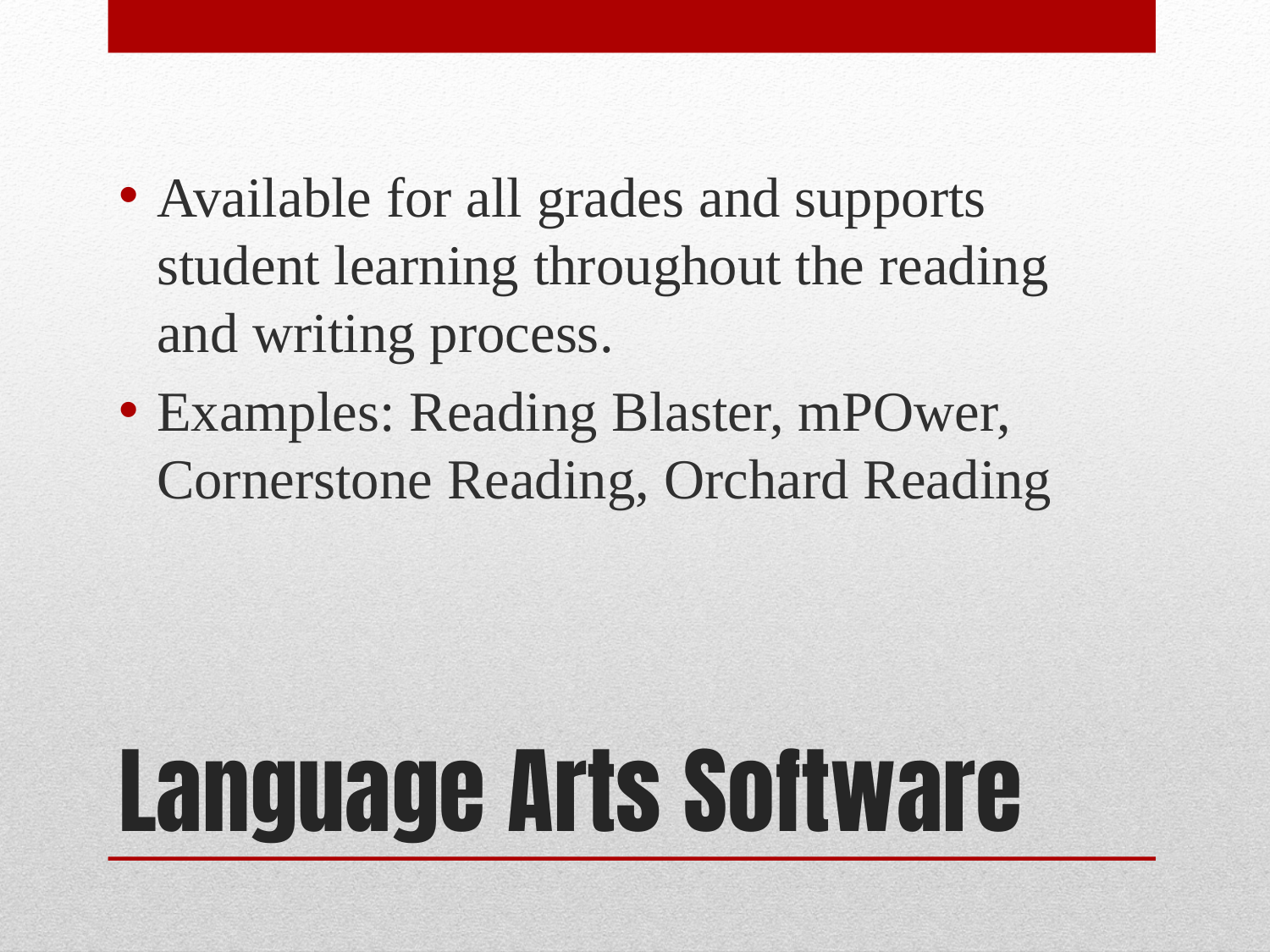

Available for all grades and supports student learning throughout the reading and writing process.
Examples: Reading Blaster, mPOwer, Cornerstone Reading, Orchard Reading

# Language Arts Software